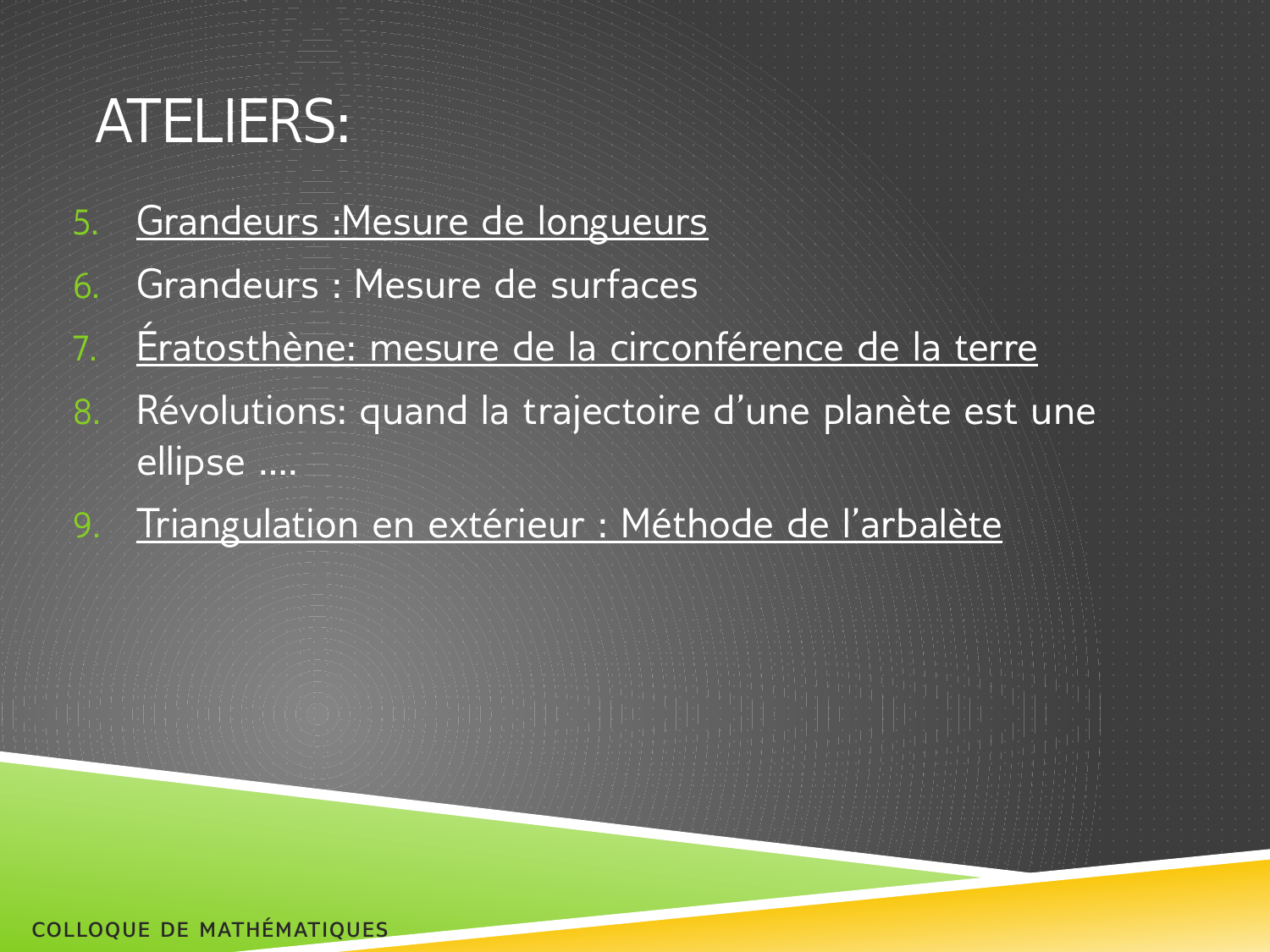

# Ateliers:
Grandeurs :Mesure de longueurs
Grandeurs : Mesure de surfaces
Ératosthène: mesure de la circonférence de la terre
Révolutions: quand la trajectoire d’une planète est une ellipse ….
Triangulation en extérieur : Méthode de l’arbalète

Colloque de Mathématiques